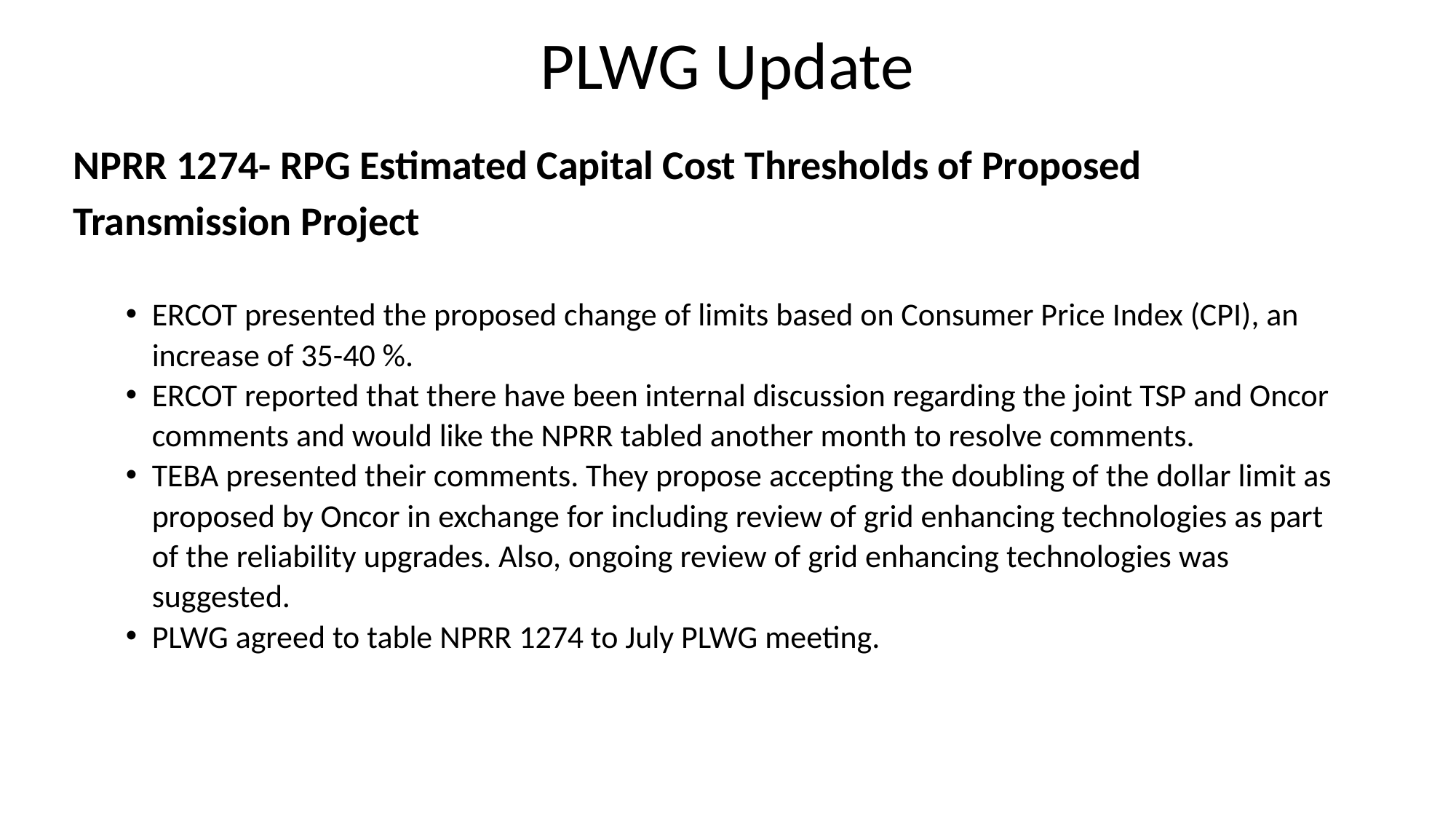

# PLWG Update
NPRR 1274- RPG Estimated Capital Cost Thresholds of Proposed Transmission Project

ERCOT presented the proposed change of limits based on Consumer Price Index (CPI), an increase of 35-40 %.
ERCOT reported that there have been internal discussion regarding the joint TSP and Oncor comments and would like the NPRR tabled another month to resolve comments.
TEBA presented their comments. They propose accepting the doubling of the dollar limit as proposed by Oncor in exchange for including review of grid enhancing technologies as part of the reliability upgrades. Also, ongoing review of grid enhancing technologies was suggested.
PLWG agreed to table NPRR 1274 to July PLWG meeting.